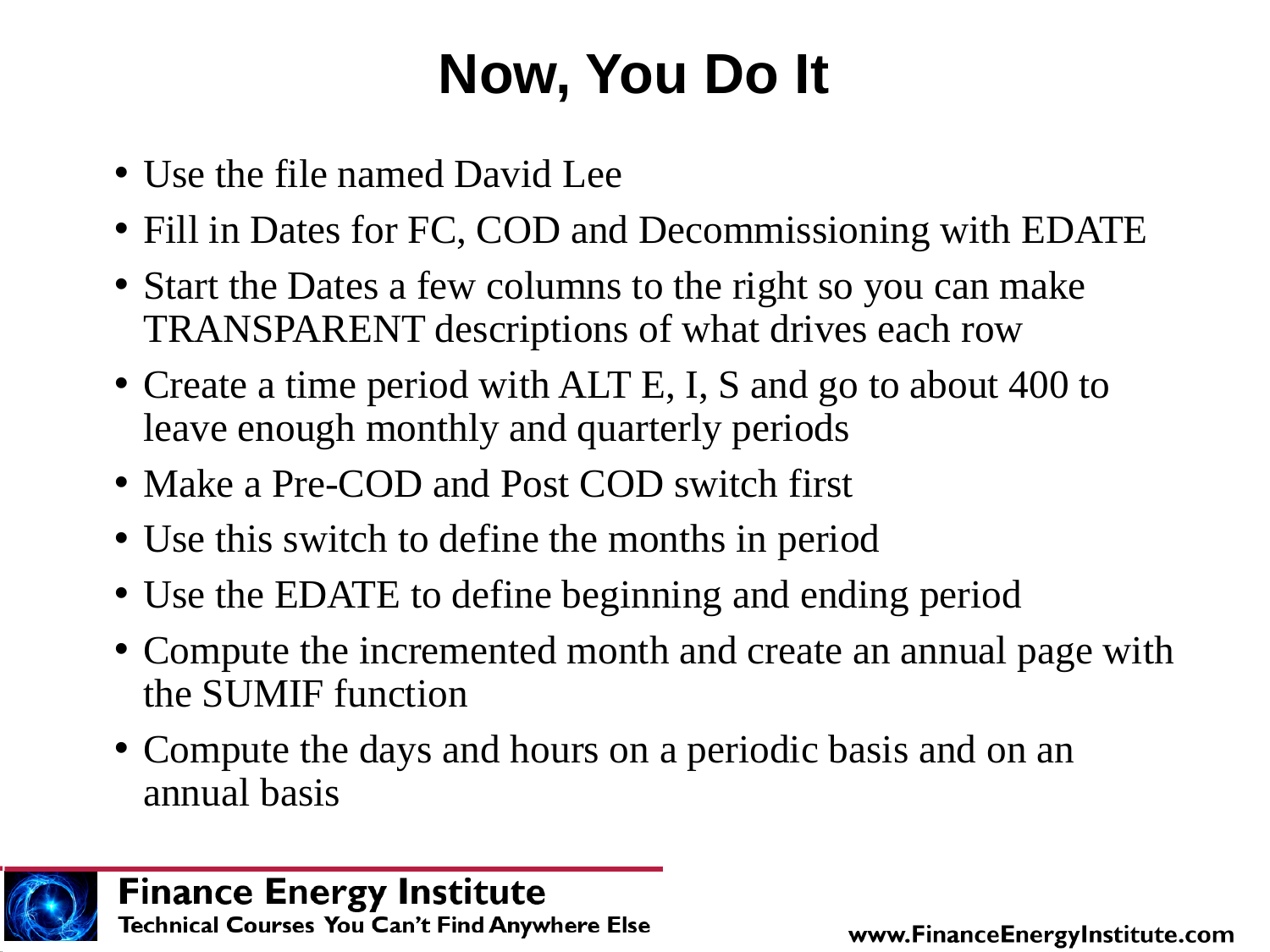

# Now, You Do It
Use the file named David Lee
Fill in Dates for FC, COD and Decommissioning with EDATE
Start the Dates a few columns to the right so you can make TRANSPARENT descriptions of what drives each row
Create a time period with ALT E, I, S and go to about 400 to leave enough monthly and quarterly periods
Make a Pre-COD and Post COD switch first
Use this switch to define the months in period
Use the EDATE to define beginning and ending period
Compute the incremented month and create an annual page with the SUMIF function
Compute the days and hours on a periodic basis and on an annual basis